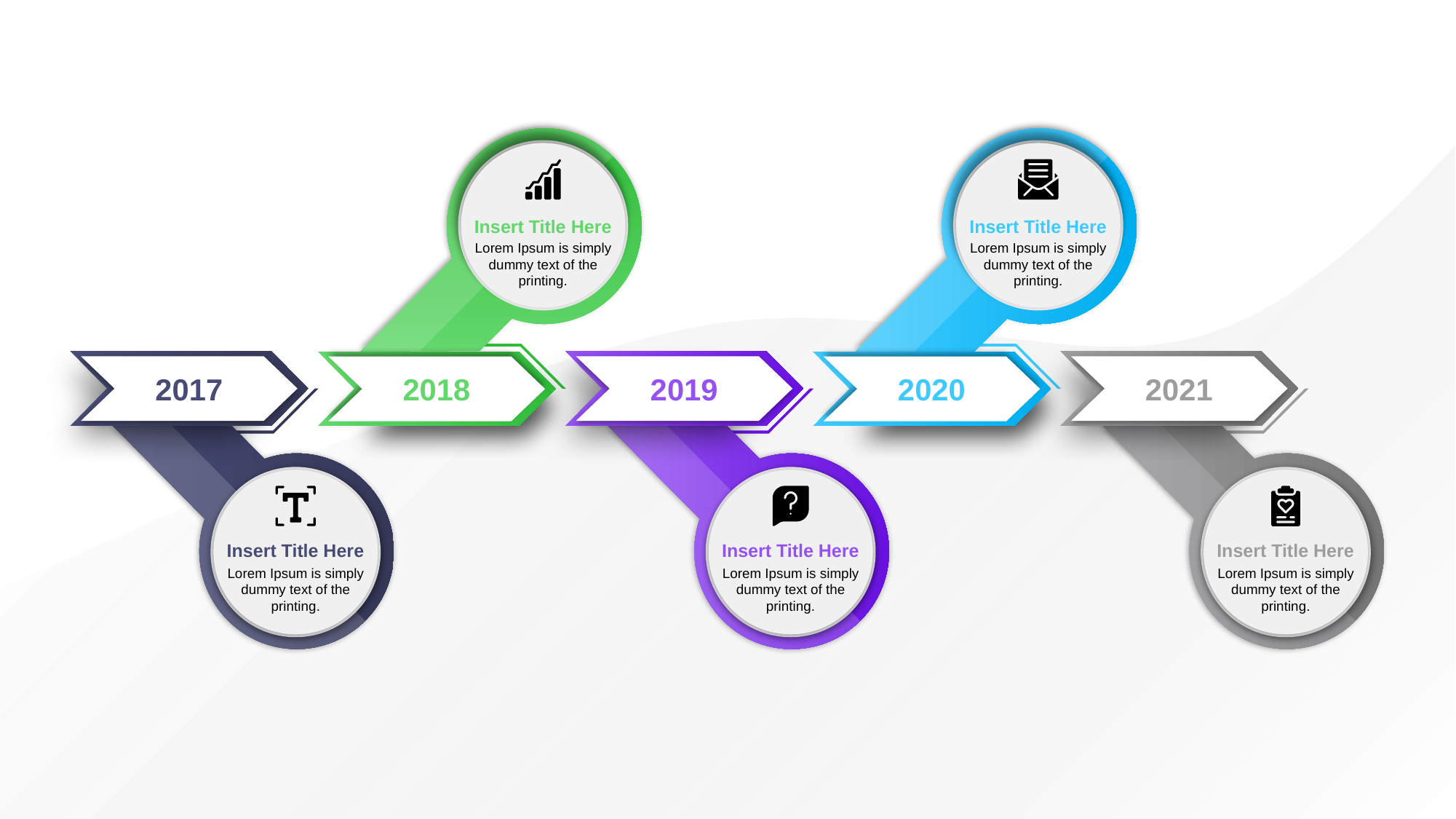

Insert Title Here
Insert Title Here
Lorem Ipsum is simply dummy text of the printing.
Lorem Ipsum is simply dummy text of the printing.

2017
2019
2021
2018
2020

Insert Title Here
Insert Title Here
Insert Title Here
Lorem Ipsum is simply dummy text of the printing.
Lorem Ipsum is simply dummy text of the printing.
Lorem Ipsum is simply dummy text of the printing.